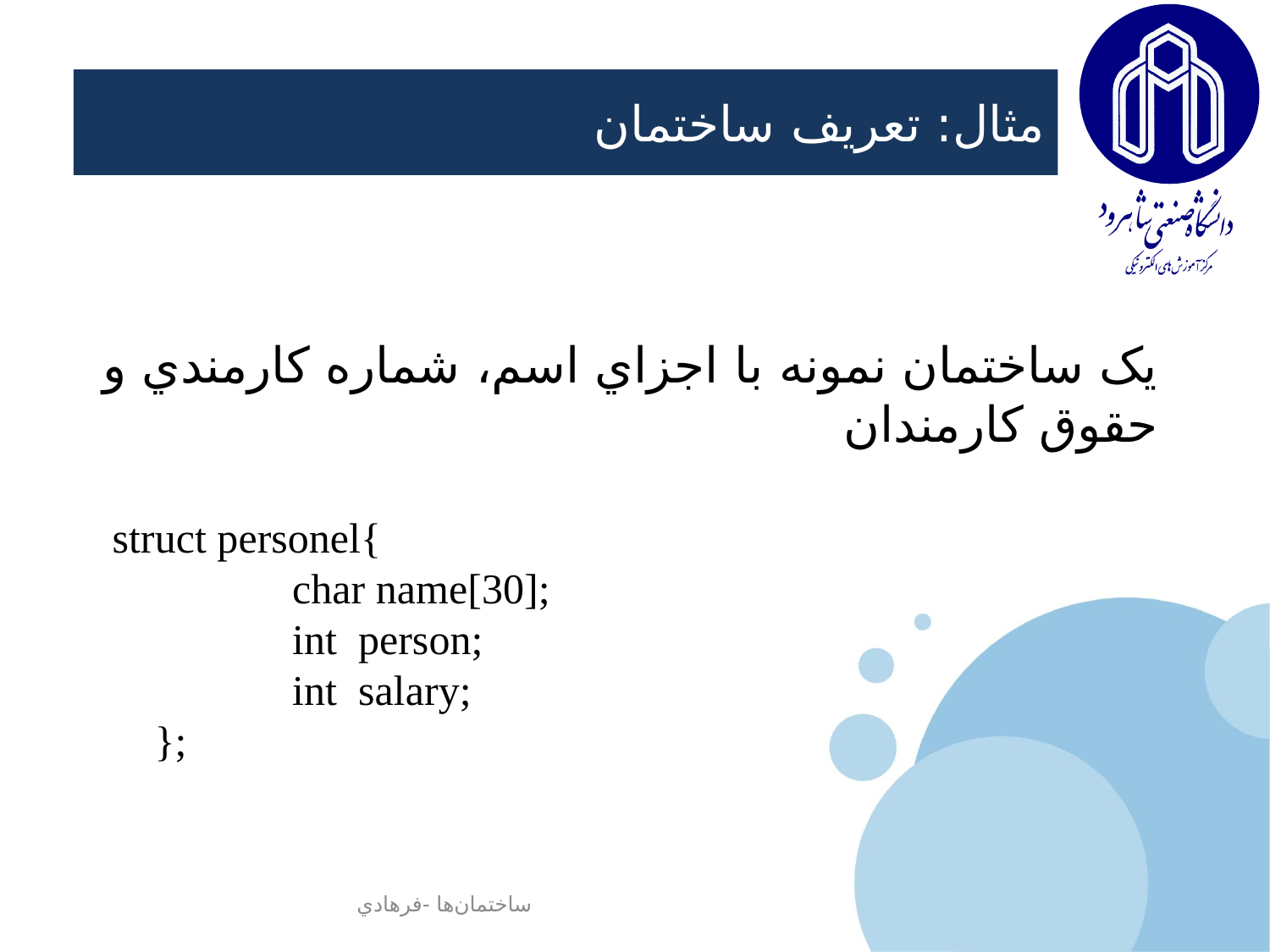

# مثال: تعریف ساختمان
يک ساختمان نمونه با اجزاي اسم، شماره کارمندي و حقوق کارمندان

 struct personel{
                  char name[30];
                  int  person;
                  int  salary;
     };
ساختمان‌ها -فرهادي